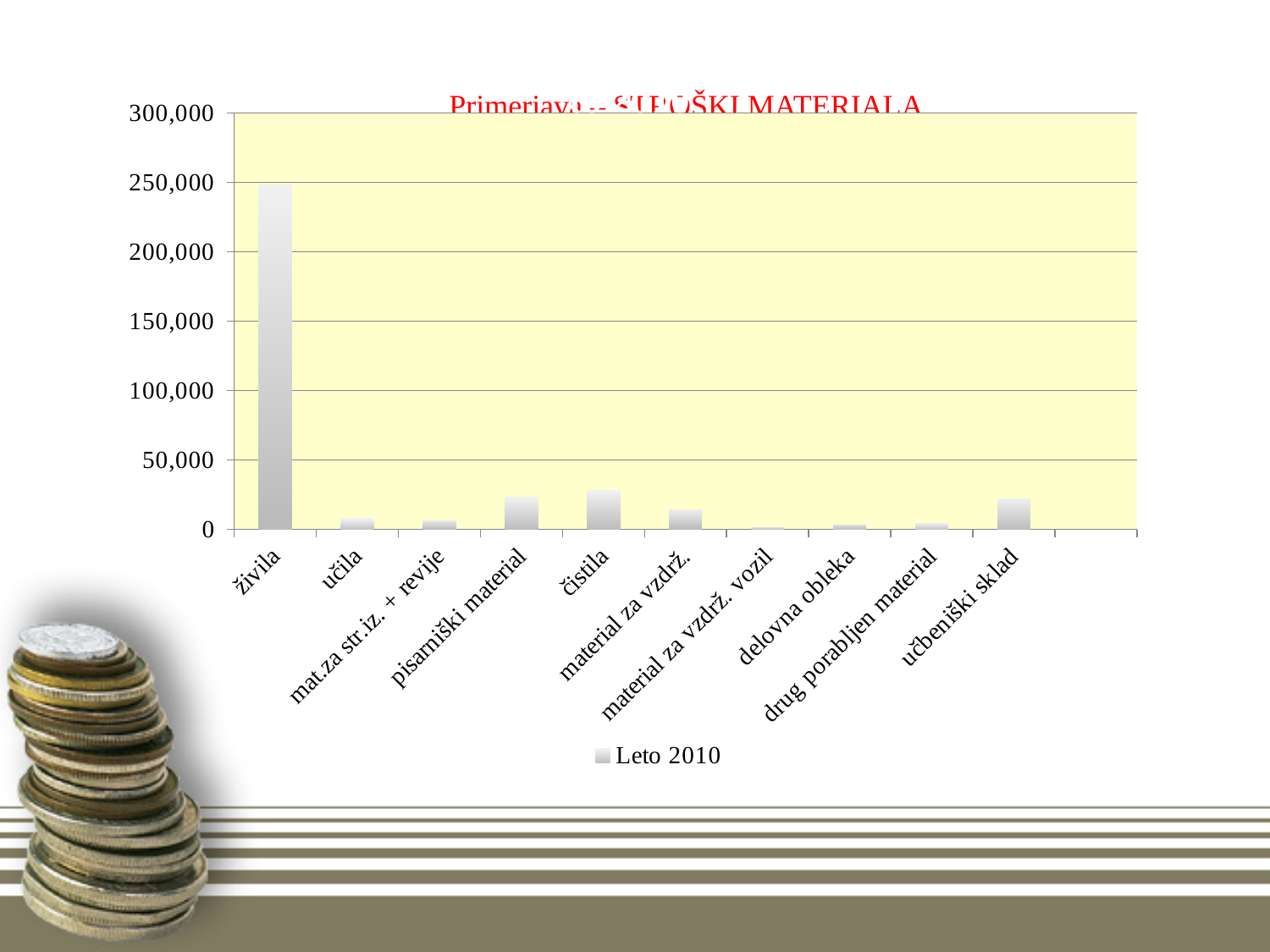

### Chart: to 2010

| Category | Leto 2010 |
|---|---|
| živila | 247936.86 |
| učila | 7754.22 |
| mat.za str.iz. + revije | 6477.5 |
| pisarniški material | 23011.83 |
| čistila | 27938.13 |
| material za vzdrž. | 14389.23 |
| material za vzdrž. vozil | 1058.55 |
| delovna obleka | 3337.42 |
| drug porabljen material | 4471.3 |
| učbeniški sklad | 22284.38 |
# Primerjava – STROŠKI MATERIALA